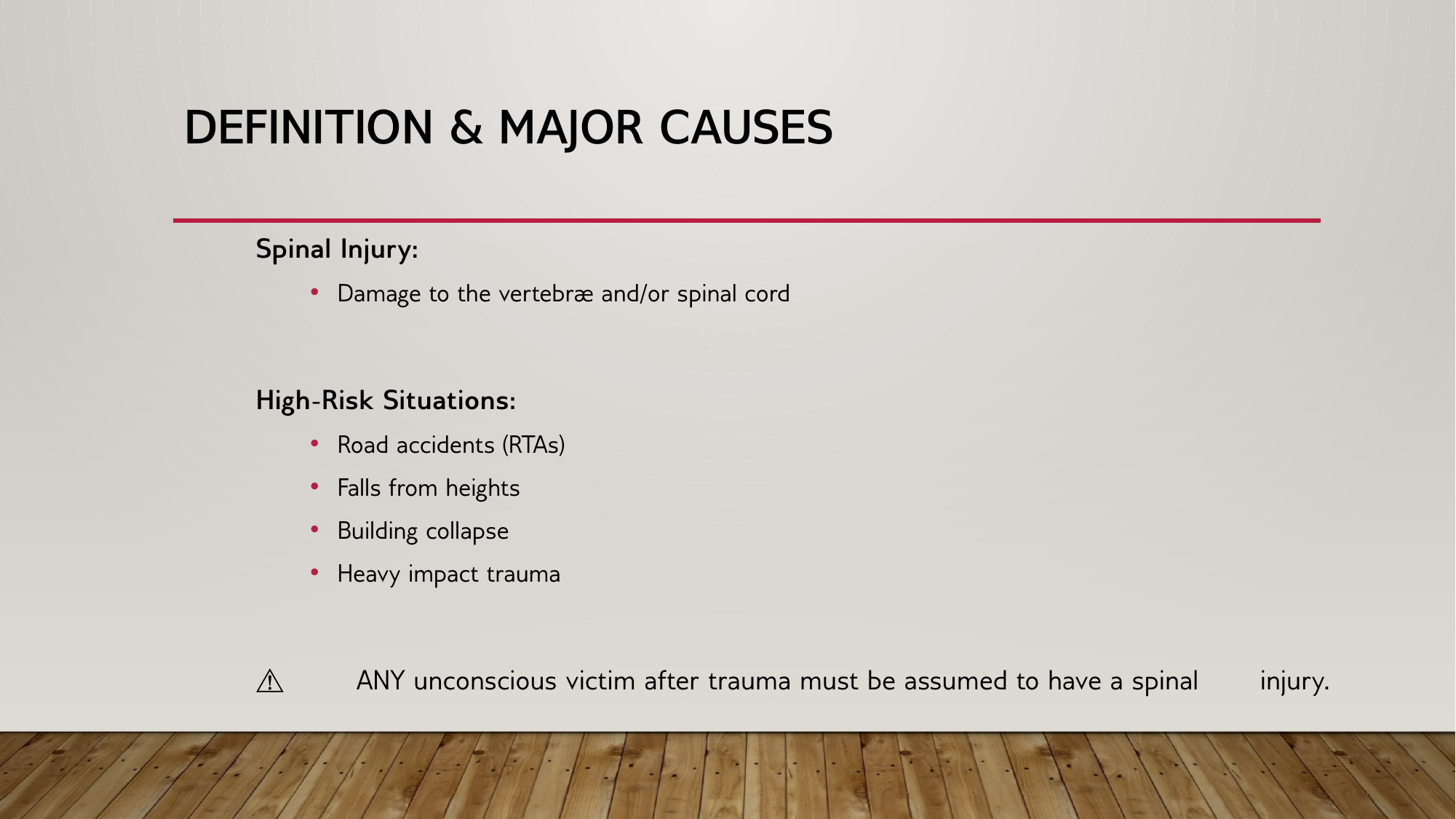

# Definition & Major Causes
Spinal Injury:
Damage to the vertebrae and/or spinal cord

High-Risk Situations:
Road accidents (RTAs)
Falls from heights
Building collapse
Heavy impact trauma

⚠️ 	ANY unconscious victim after trauma must be assumed to have a spinal 	injury.